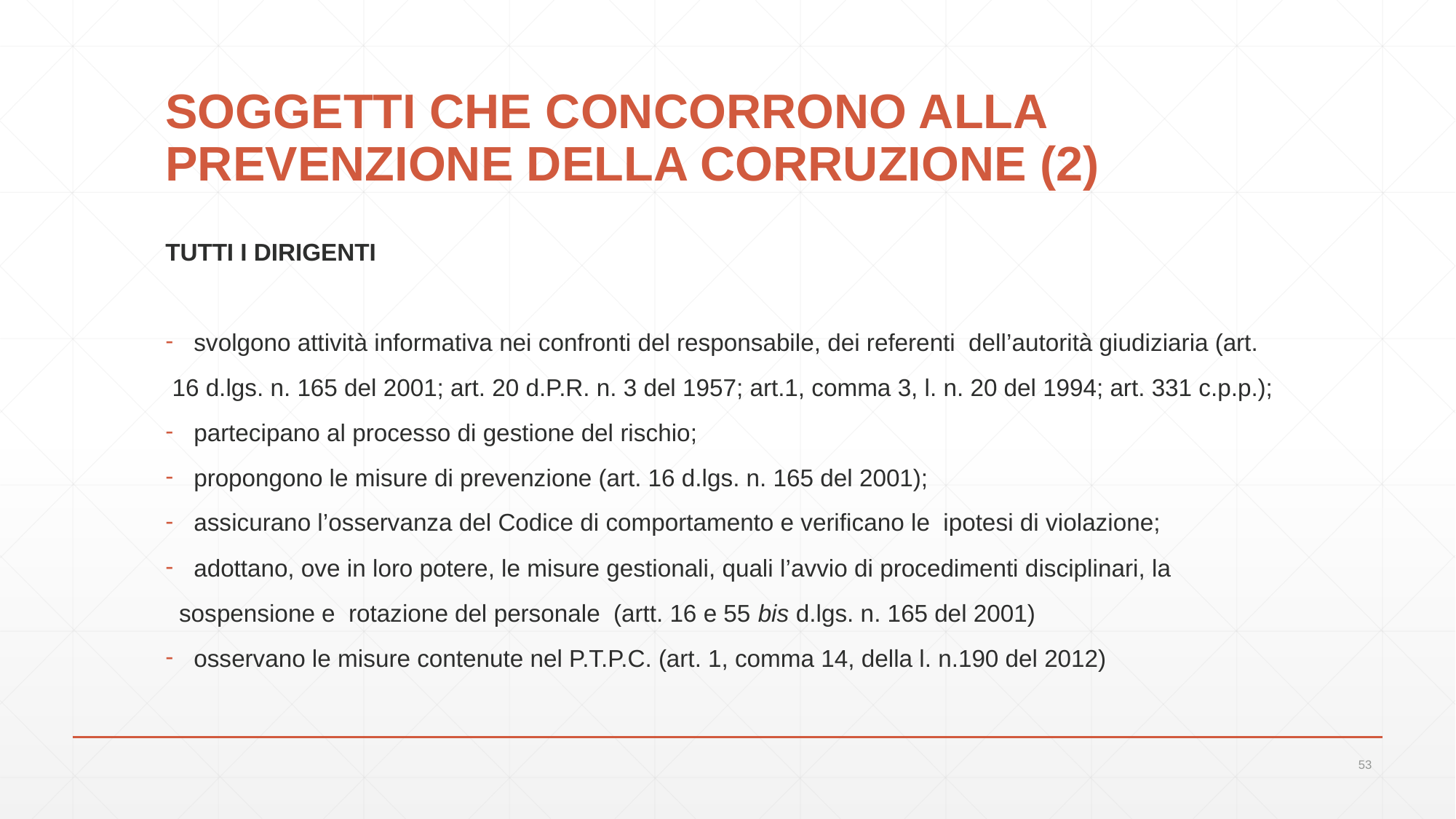

# SOGGETTI CHE CONCORRONO ALLA PREVENZIONE DELLA CORRUZIONE (2)
TUTTI I DIRIGENTI

svolgono attività informativa nei confronti del responsabile, dei referenti  dell’autorità giudiziaria (art.
 16 d.lgs. n. 165 del 2001; art. 20 d.P.R. n. 3 del 1957; art.1, comma 3, l. n. 20 del 1994; art. 331 c.p.p.);
partecipano al processo di gestione del rischio;
propongono le misure di prevenzione (art. 16 d.lgs. n. 165 del 2001);
assicurano l’osservanza del Codice di comportamento e verificano le  ipotesi di violazione;
adottano, ove in loro potere, le misure gestionali, quali l’avvio di procedimenti disciplinari, la
  sospensione e  rotazione del personale  (artt. 16 e 55 bis d.lgs. n. 165 del 2001)
osservano le misure contenute nel P.T.P.C. (art. 1, comma 14, della l. n.190 del 2012)

53